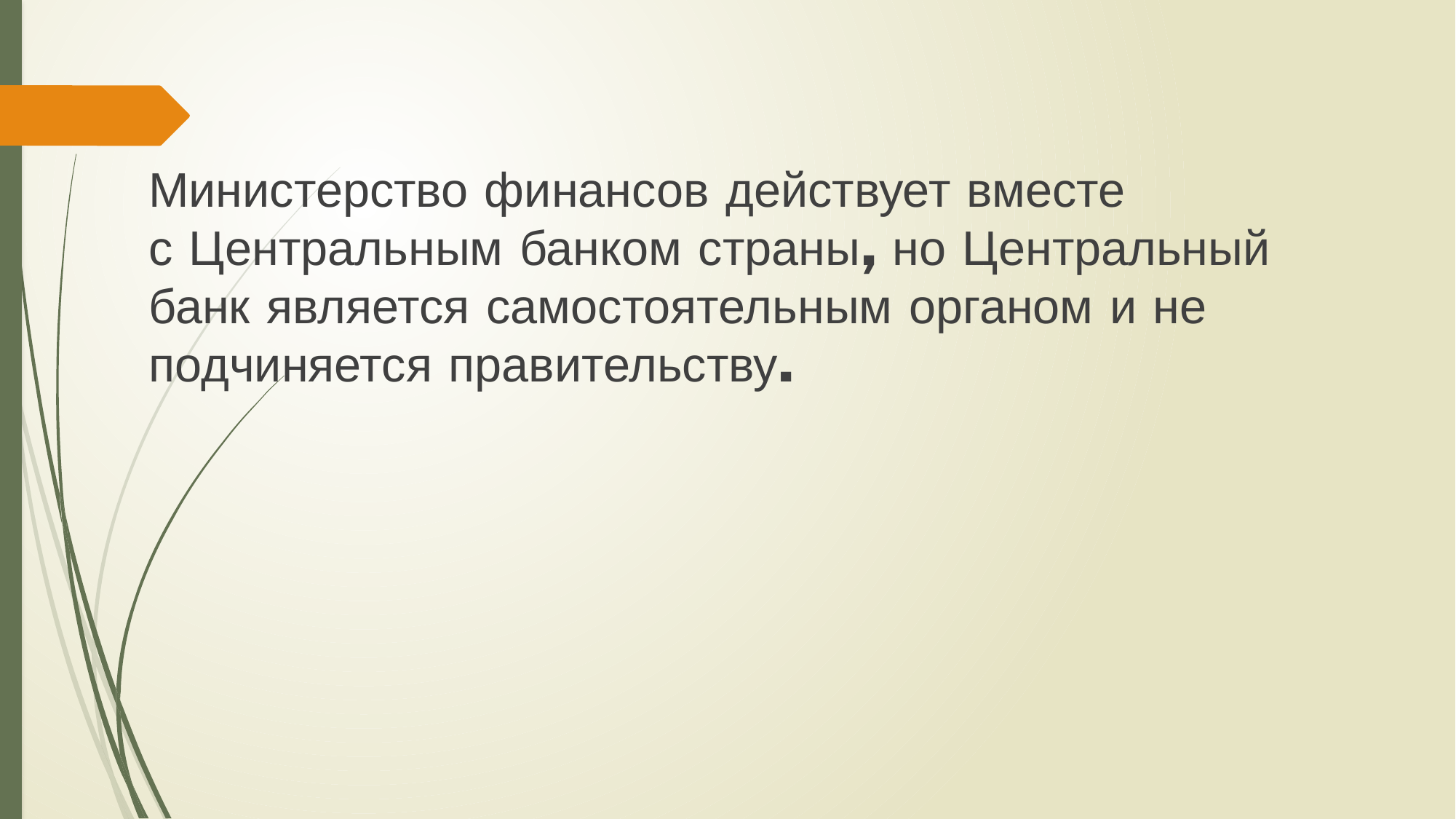

Министерство финансов действует вместе
с Центральным банком страны, но Центральный банк является самостоятельным органом и не подчиняется правительству.